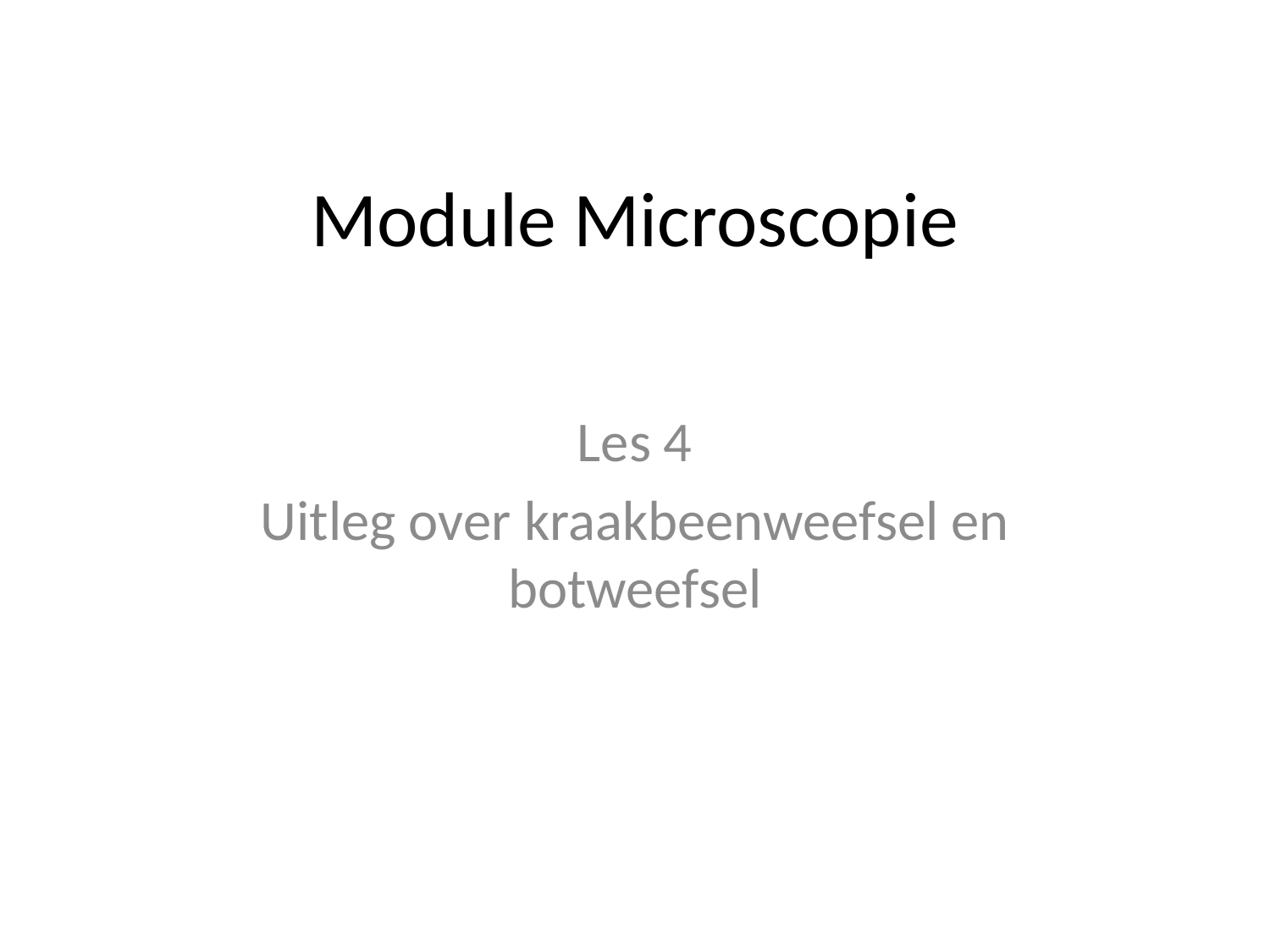

# Module Microscopie
Les 4
Uitleg over kraakbeenweefsel en botweefsel